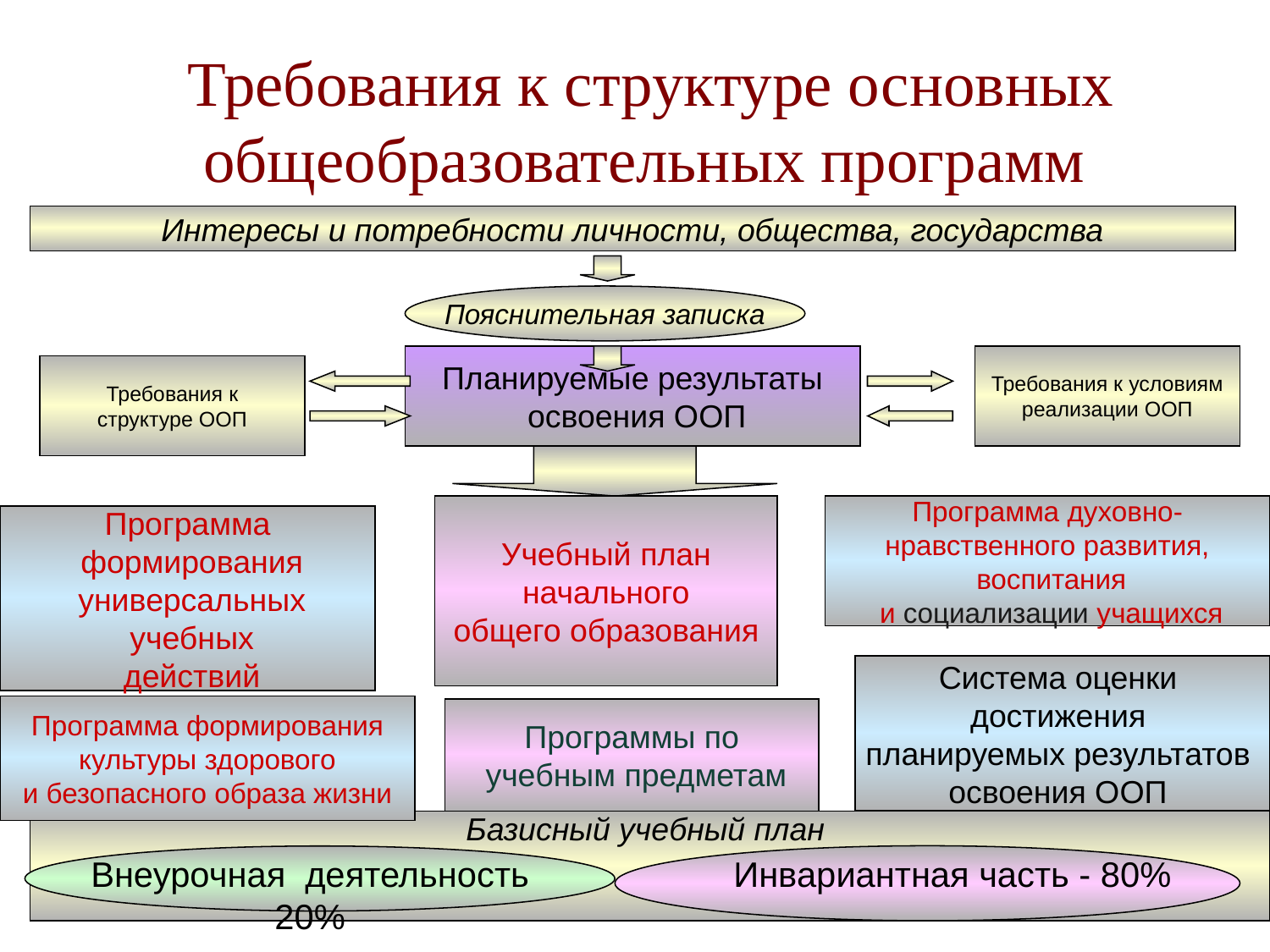

Требования к структуре основных
 общеобразовательных программ
Интересы и потребности личности, общества, государства

Пояснительная записка
Планируемые результаты
 освоения ООП

Требования к условиям
реализации ООП
Требования к
структуре ООП

Учебный план
 начального
общего образования
Программа духовно-
нравственного развития,
 воспитания
 и социализации учащихся
Программа
 формирования
 универсальных
 учебных
 действий
Система оценки
достижения
планируемых результатов
освоения ООП
Программа формирования
 культуры здорового
и безопасного образа жизни
Программы по
 учебным предметам
Базисный учебный план

Внеурочная  деятельность 20%

Инвариантная часть - 80%